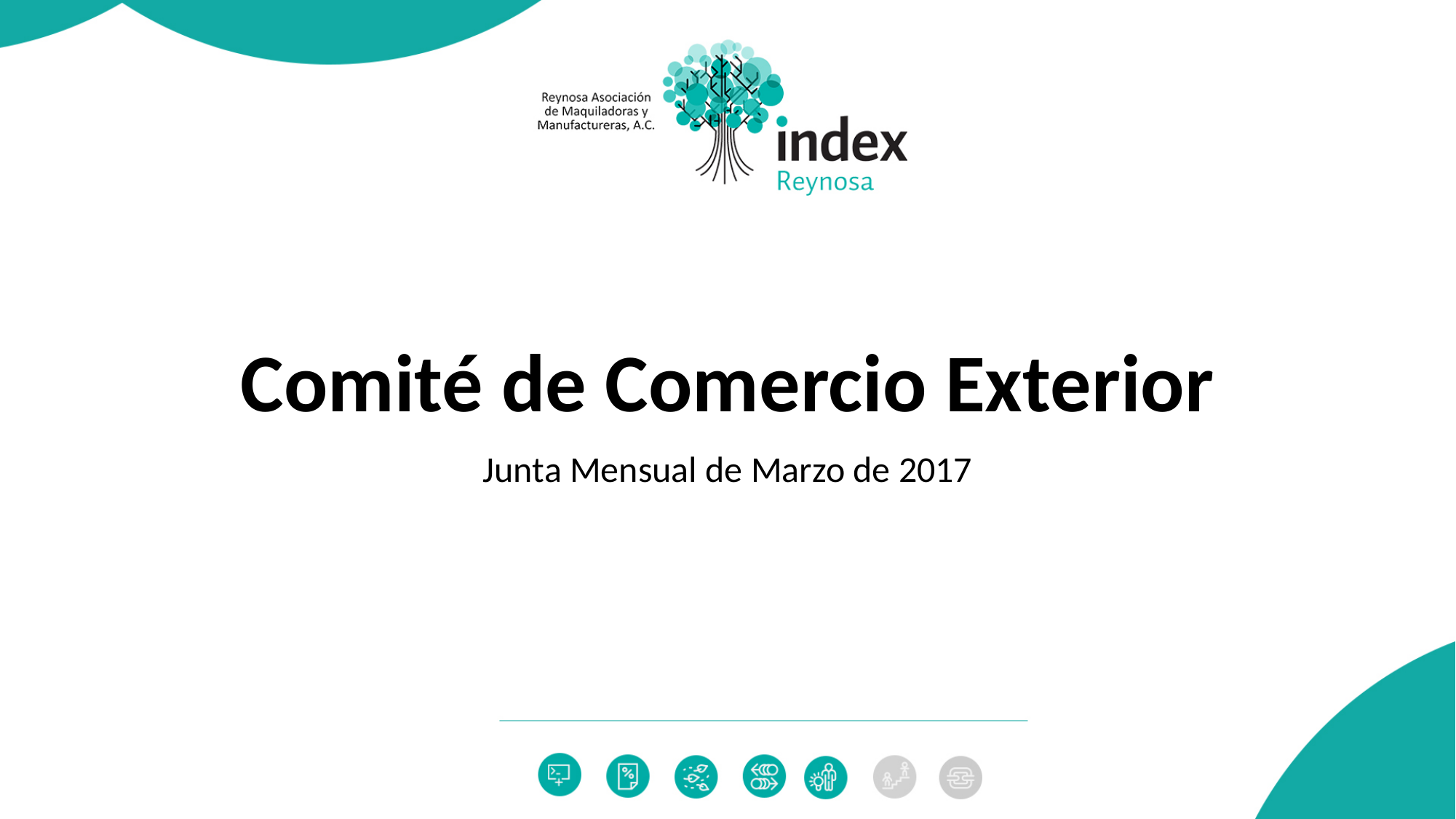

# Comité de Comercio Exterior
Junta Mensual de Marzo de 2017